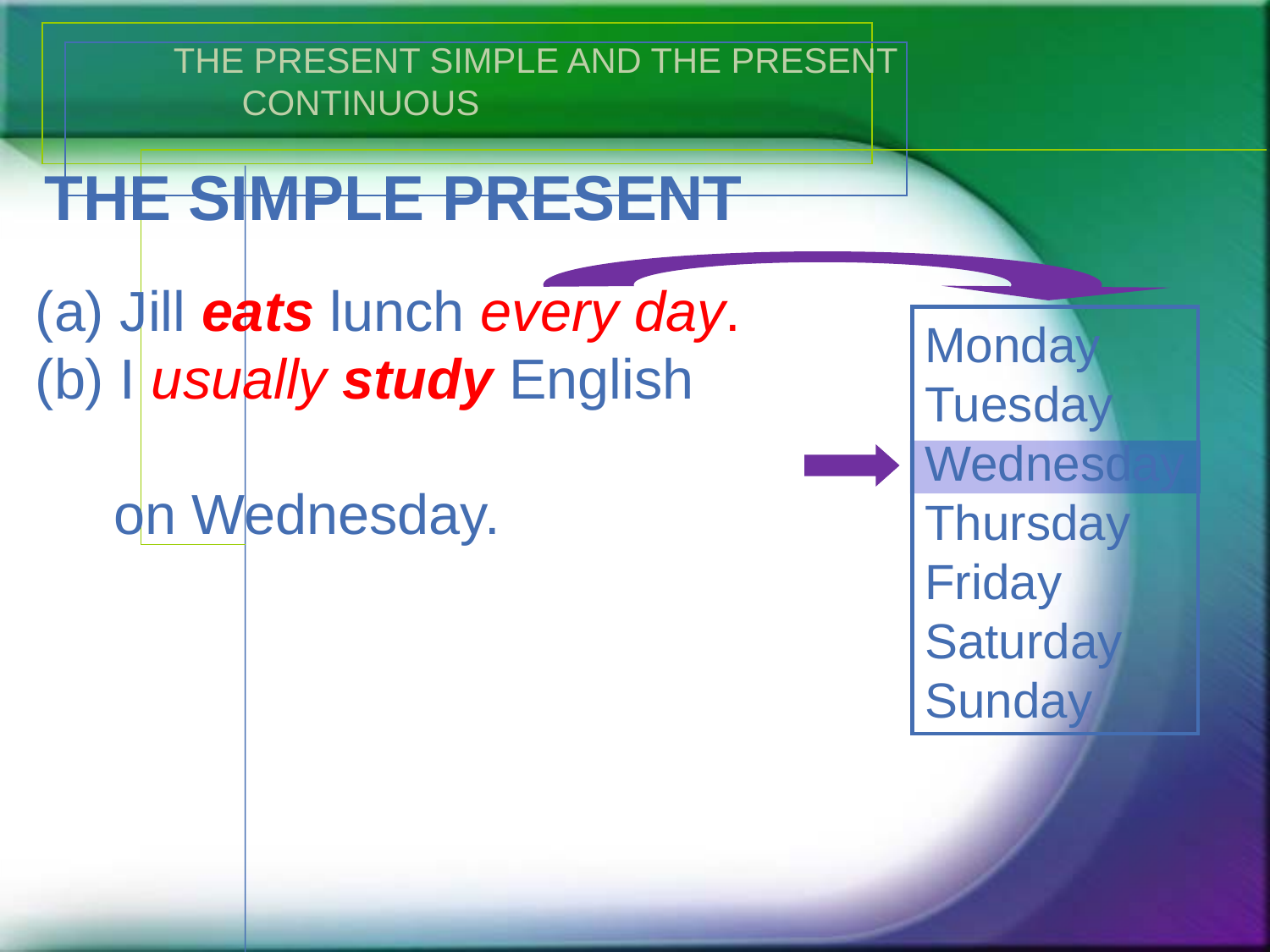

THE PRESENT SIMPLE AND THE PRESENT
       CONTINUOUS
THE SIMPLE PRESENT

(a) Jill eats lunch every day.
(b) I usually study English
     on Wednesday.

Monday
Tuesday
Wednesday
Thursday
Friday
Saturday
Sunday